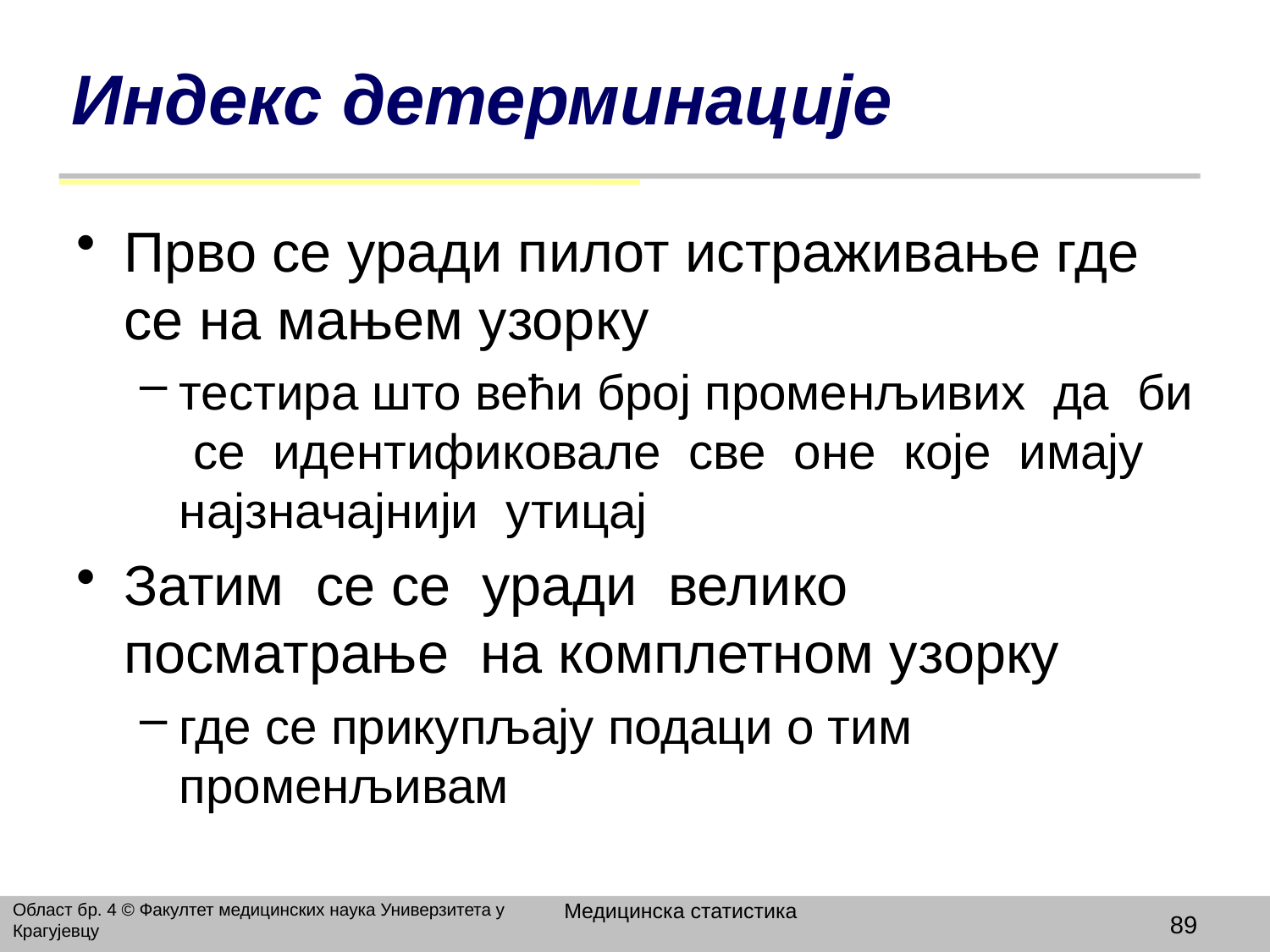

# Индекс детерминације
Прво се уради пилот истраживање где се на мањем узорку
тестира што већи број променљивих  да  би  се  идентификовале  све  оне  које  имају  најзначајнији  утицај
Затим  се се  уради  велико  посматрање  на комплетном узорку
где се прикупљају подаци о тим променљивам

Медицинска статистика
Област бр. 4 © Факултет медицинских наука Универзитета у Крагујевцу
89